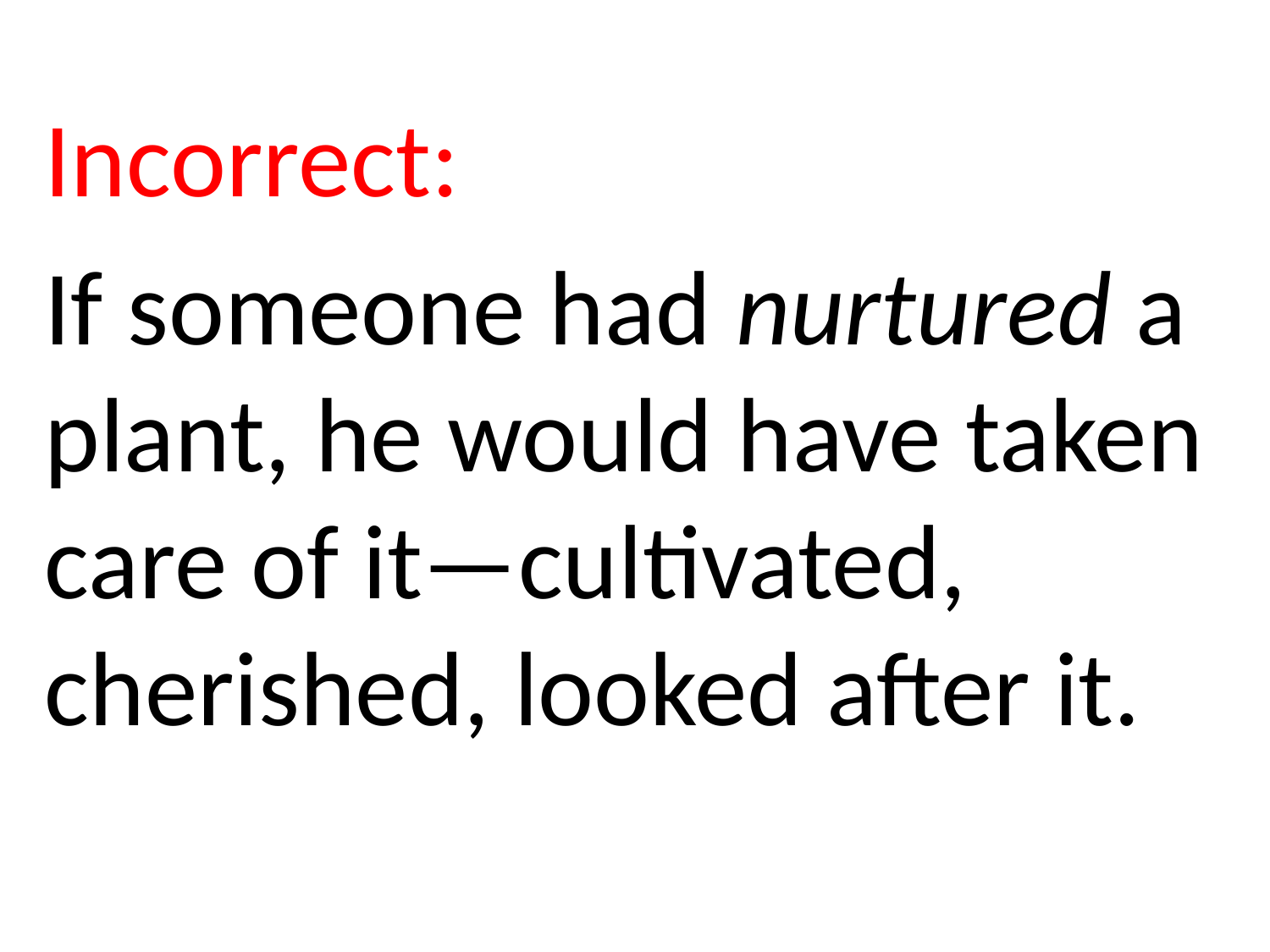

Incorrect:
If someone had nurtured a plant, he would have taken care of it—cultivated, cherished, looked after it.